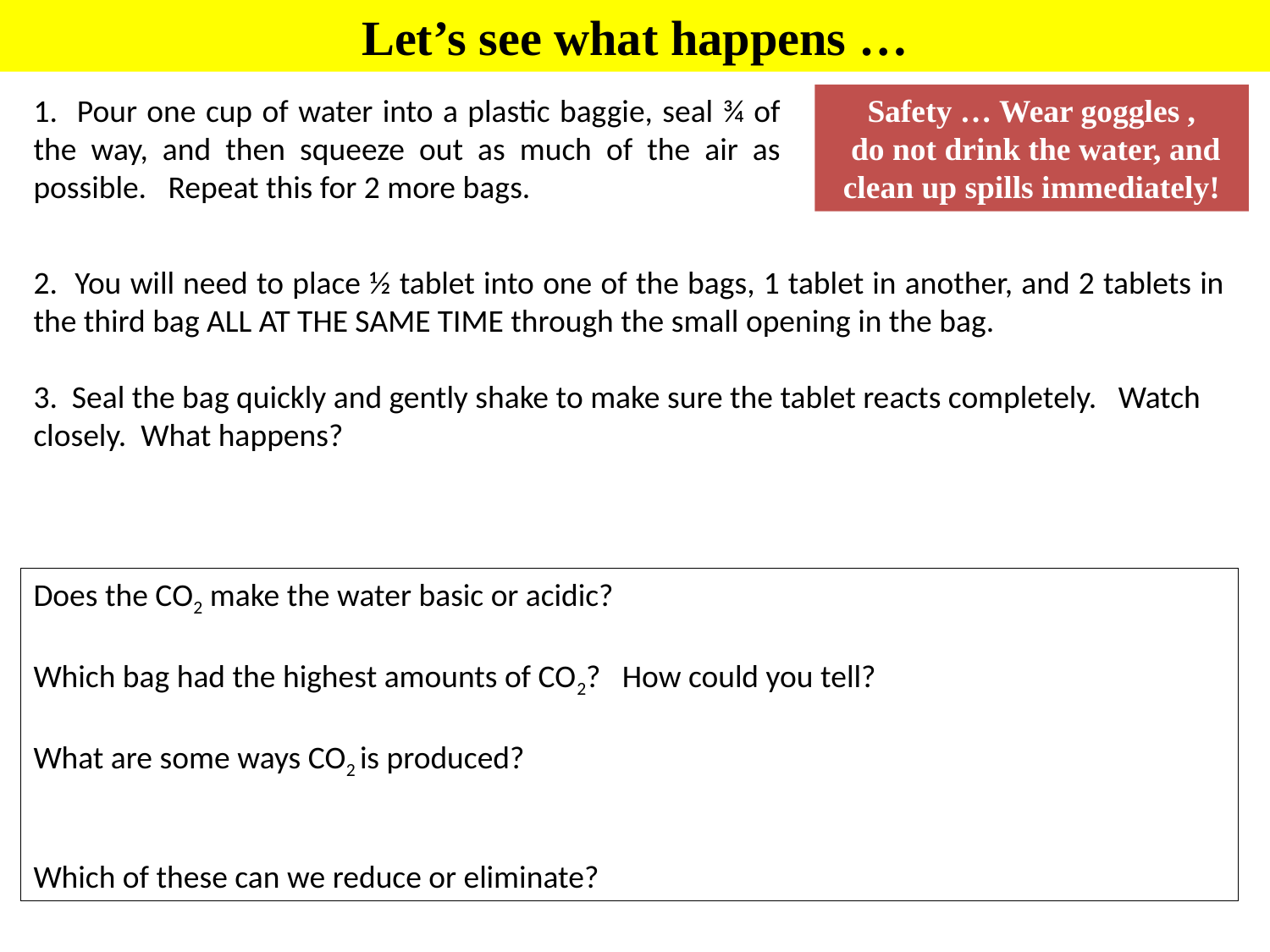

Let’s see what happens …
1.  Pour one cup of water into a plastic baggie, seal ¾ of the way, and then squeeze out as much of the air as possible.   Repeat this for 2 more bags.
Safety … Wear goggles ,
 do not drink the water, and clean up spills immediately!
2.  You will need to place ½ tablet into one of the bags, 1 tablet in another, and 2 tablets in the third bag ALL AT THE SAME TIME through the small opening in the bag.

3.  Seal the bag quickly and gently shake to make sure the tablet reacts completely.   Watch closely.  What happens?

Does the CO2 make the water basic or acidic?

Which bag had the highest amounts of CO2?   How could you tell?

What are some ways CO2 is produced?

Which of these can we reduce or eliminate?